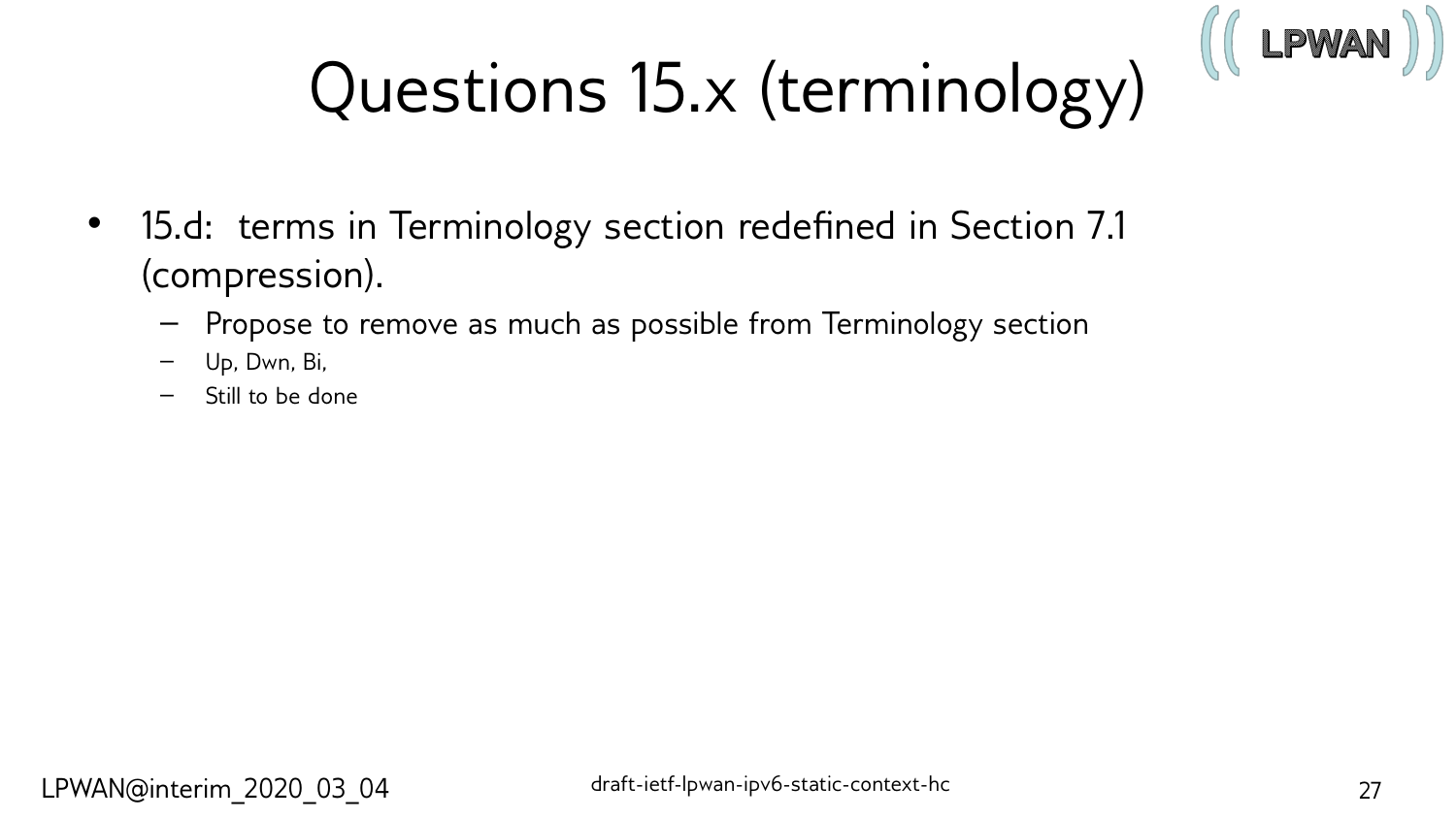

# Questions 15.x (terminology)
15.d:  terms in Terminology section redefined in Section 7.1 (compression).
Propose to remove as much as possible from Terminology section
Up, Dwn, Bi,
Still to be done
27